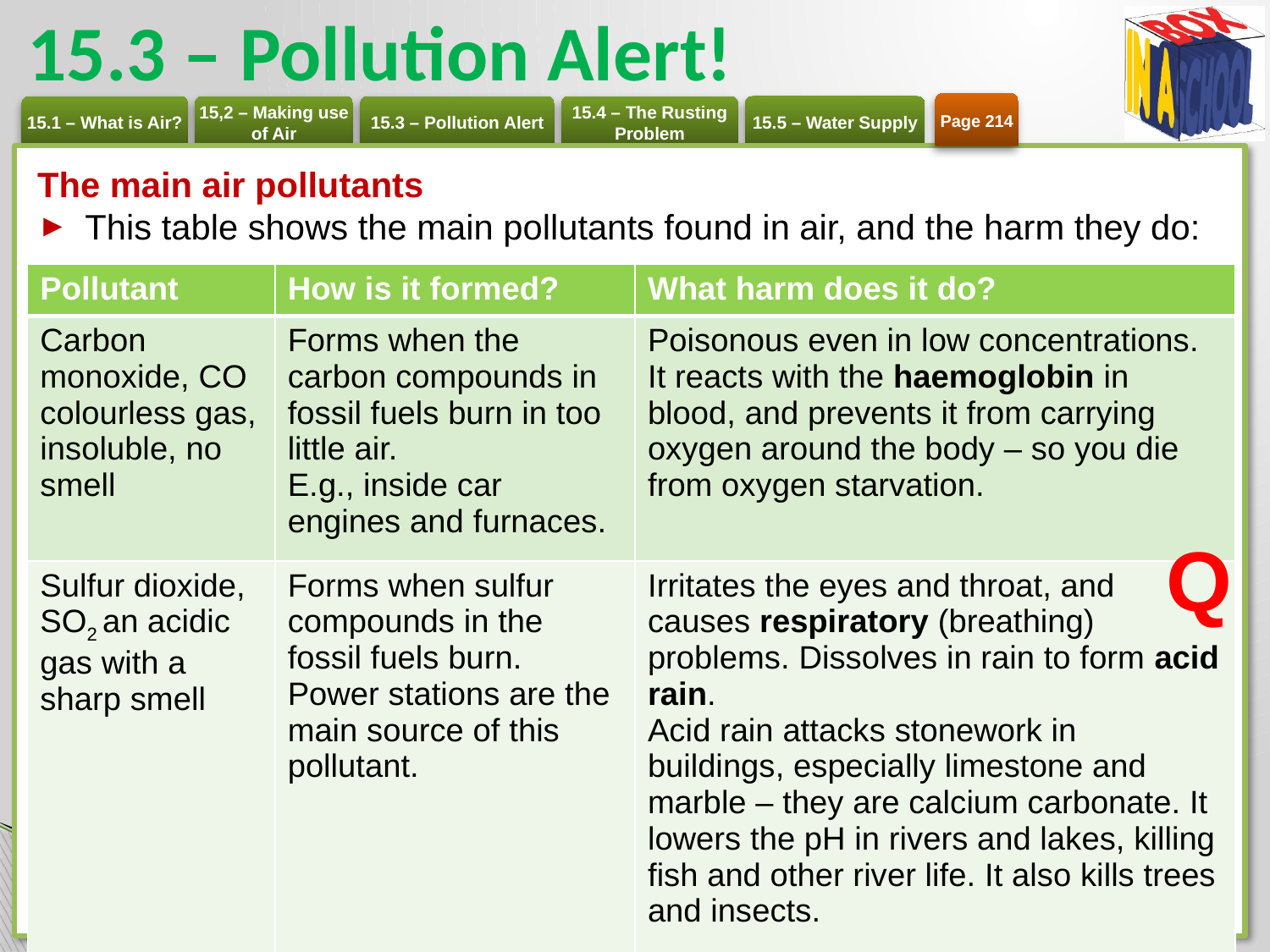

# 15.3 – Pollution Alert!
Page 214
The main air pollutants
This table shows the main pollutants found in air, and the harm they do:
| Pollutant | How is it formed? | What harm does it do? |
| --- | --- | --- |
| Carbon monoxide, CO colourless gas, insoluble, no smell | Forms when the carbon compounds in fossil fuels burn in too little air. E.g., inside car engines and furnaces. | Poisonous even in low concentrations. It reacts with the haemoglobin in blood, and prevents it from carrying oxygen around the body – so you die from oxygen starvation. |
| Sulfur dioxide, SO2 an acidic gas with a sharp smell | Forms when sulfur compounds in the fossil fuels burn. Power stations are the main source of this pollutant. | Irritates the eyes and throat, and causes respiratory (breathing) problems. Dissolves in rain to form acid rain. Acid rain attacks stonework in buildings, especially limestone and marble – they are calcium carbonate. It lowers the pH in rivers and lakes, killing fish and other river life. It also kills trees and insects. |
Q